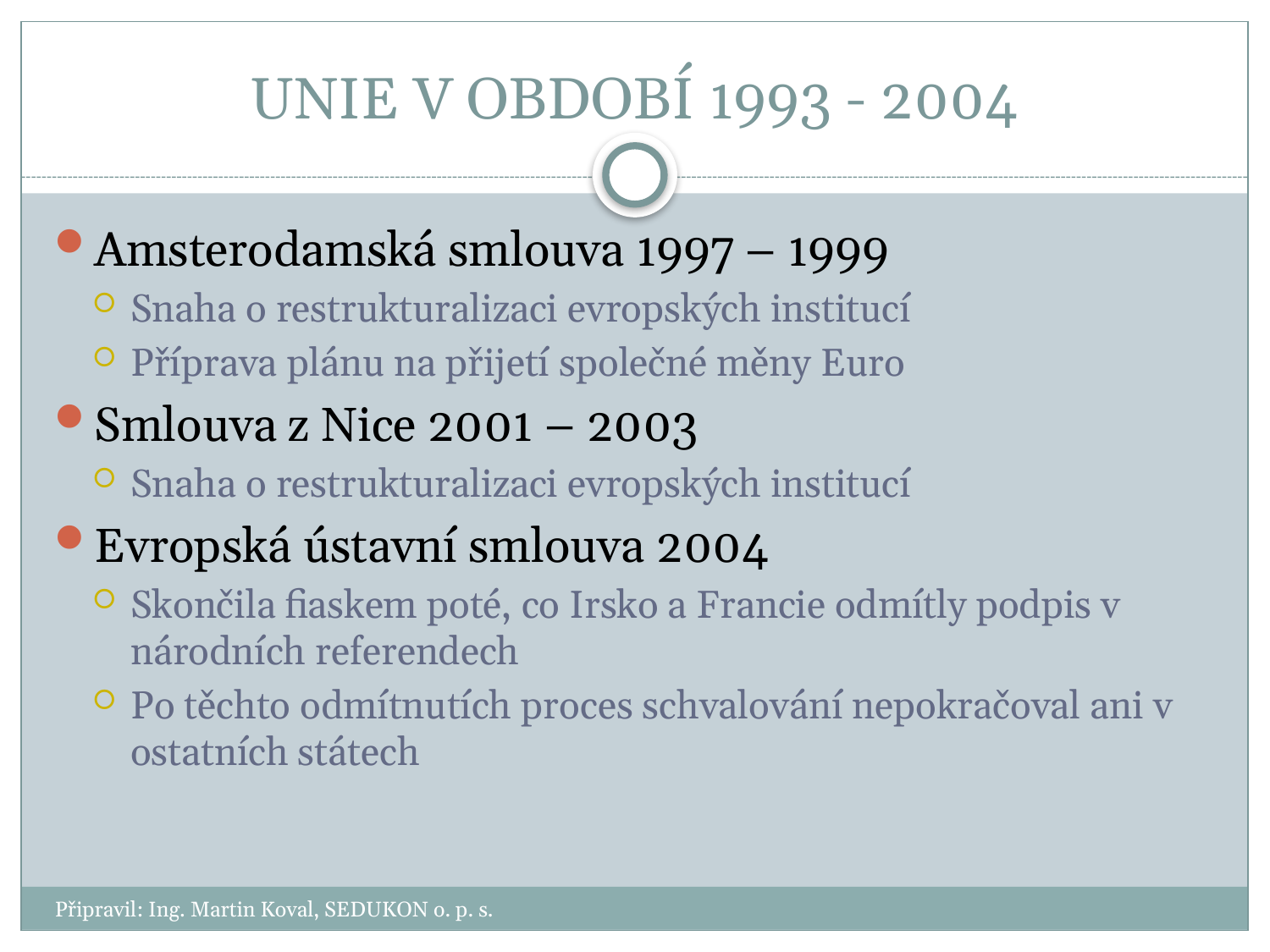

# UNIE V OBDOBÍ 1993 - 2004
Amsterodamská smlouva 1997 – 1999
Snaha o restrukturalizaci evropských institucí
Příprava plánu na přijetí společné měny Euro
Smlouva z Nice 2001 – 2003
Snaha o restrukturalizaci evropských institucí
Evropská ústavní smlouva 2004
Skončila fiaskem poté, co Irsko a Francie odmítly podpis v národních referendech
Po těchto odmítnutích proces schvalování nepokračoval ani v ostatních státech
Připravil: Ing. Martin Koval, SEDUKON o. p. s.